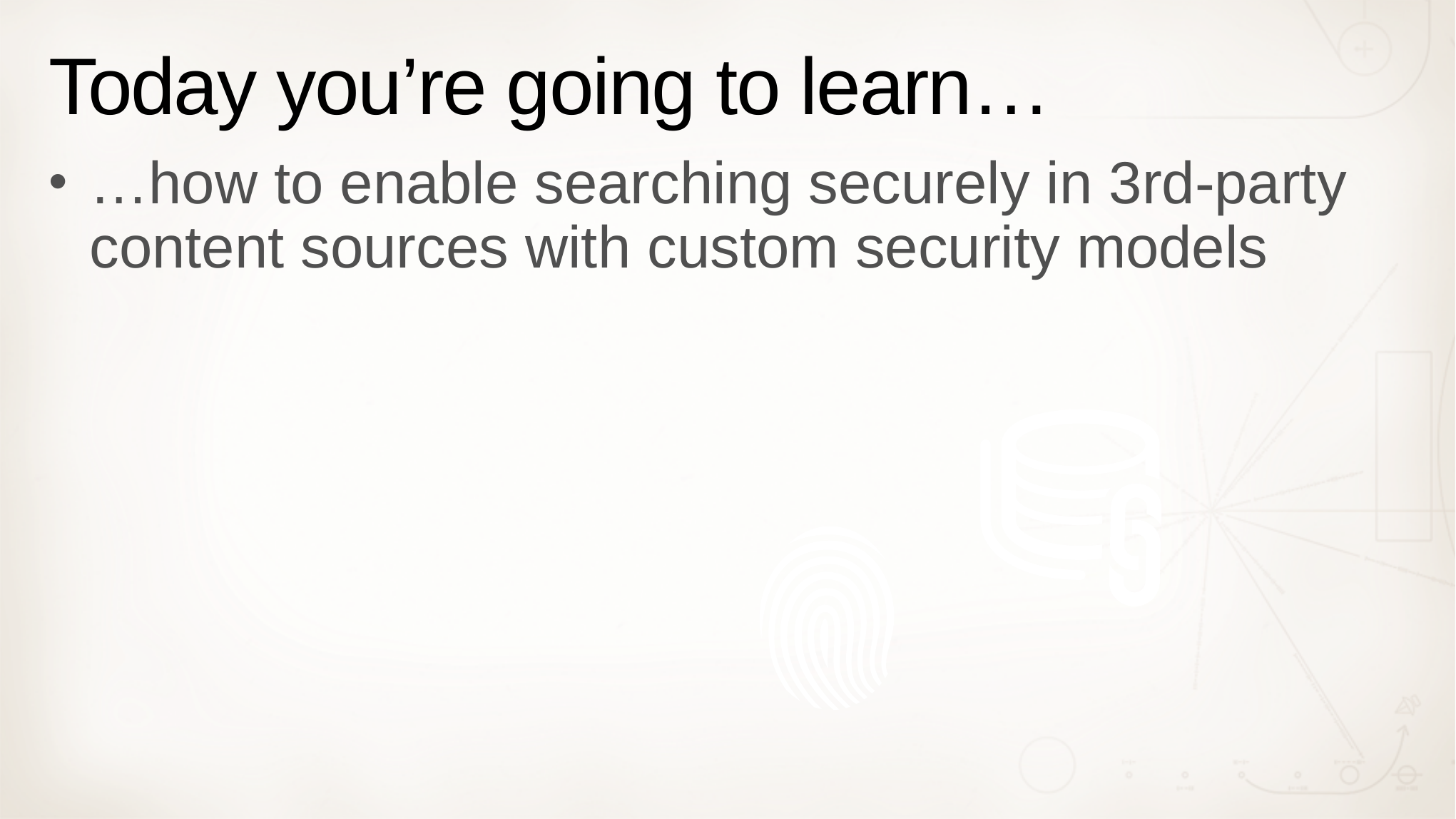

# Today you’re going to learn…
…how to enable searching securely in 3rd-party content sources with custom security models